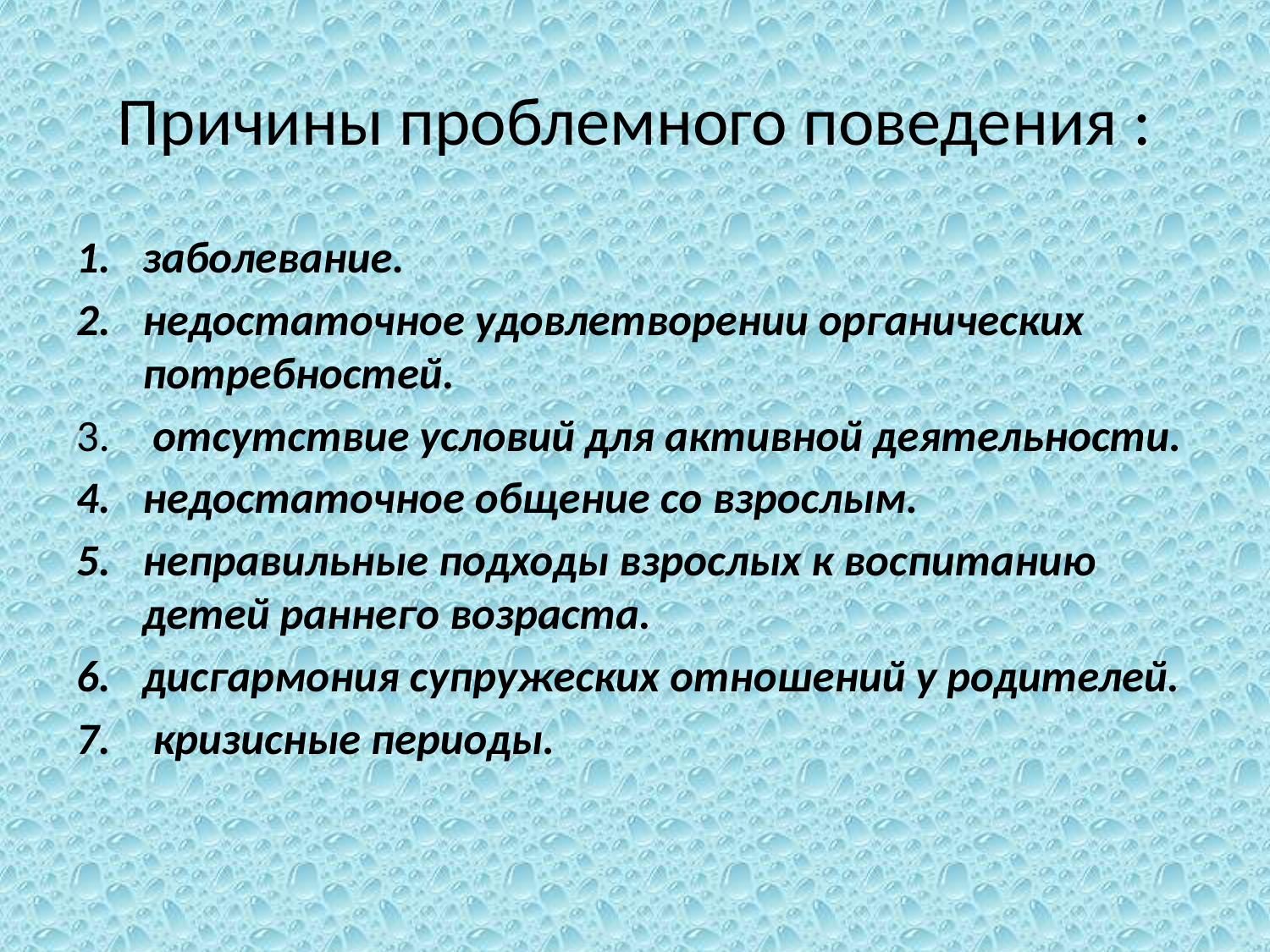

# Причины проблемного поведения :
заболевание.
недостаточное удовлетворении органических потребностей.
 отсутствие условий для активной деятельности.
недостаточное общение со взрослым.
неправильные подходы взрослых к воспитанию детей раннего возраста.
дисгармония супружеских отношений у родителей.
 кризисные периоды.